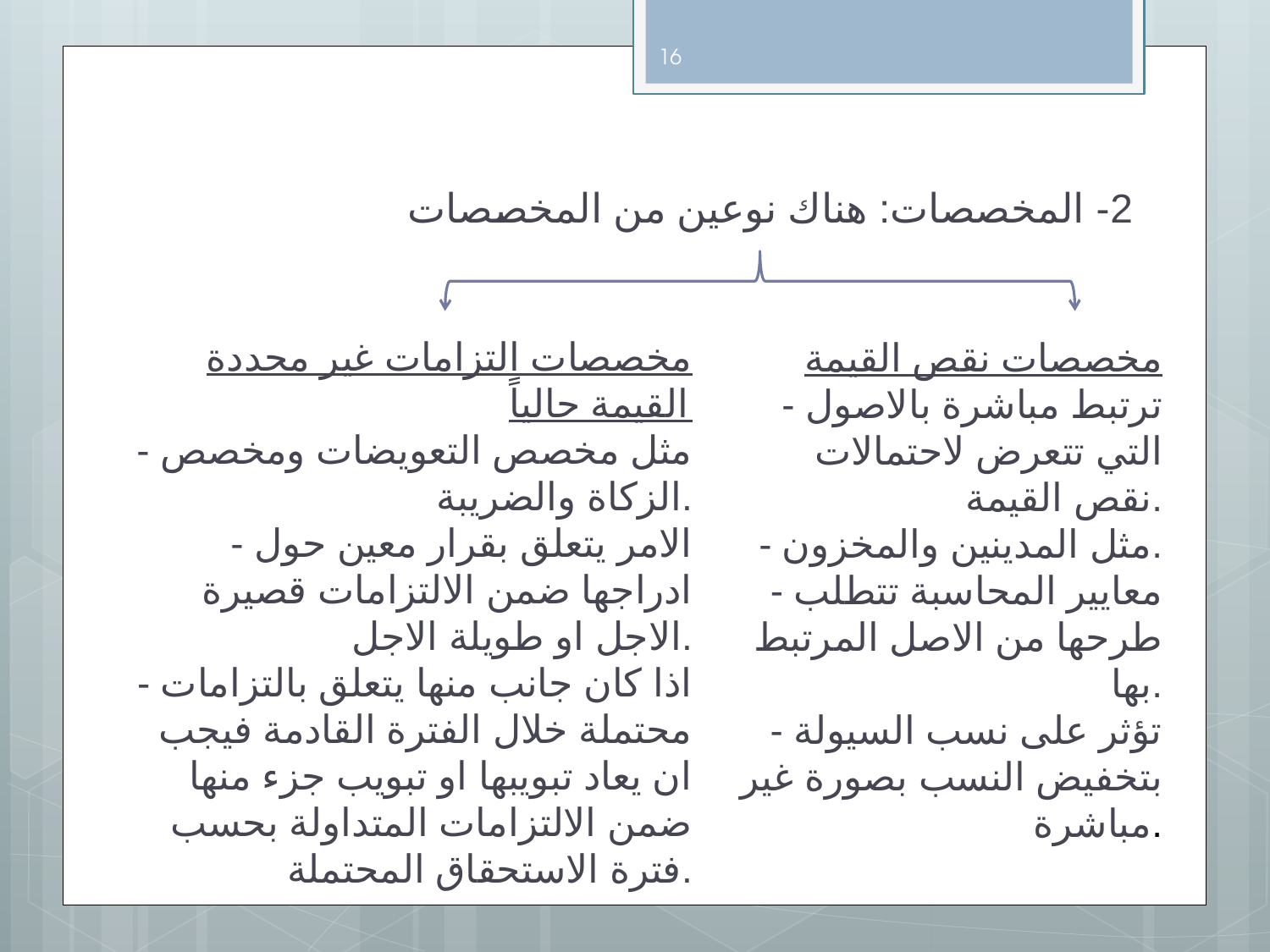

16
2- المخصصات: هناك نوعين من المخصصات

مخصصات التزامات غير محددة القيمة حالياً
- مثل مخصص التعويضات ومخصص الزكاة والضريبة.
- الامر يتعلق بقرار معين حول ادراجها ضمن الالتزامات قصيرة الاجل او طويلة الاجل.
- اذا كان جانب منها يتعلق بالتزامات محتملة خلال الفترة القادمة فيجب ان يعاد تبويبها او تبويب جزء منها ضمن الالتزامات المتداولة بحسب فترة الاستحقاق المحتملة.
مخصصات نقص القيمة
- ترتبط مباشرة بالاصول التي تتعرض لاحتمالات نقص القيمة.
- مثل المدينين والمخزون.
- معايير المحاسبة تتطلب طرحها من الاصل المرتبط بها.
- تؤثر على نسب السيولة بتخفيض النسب بصورة غير مباشرة.